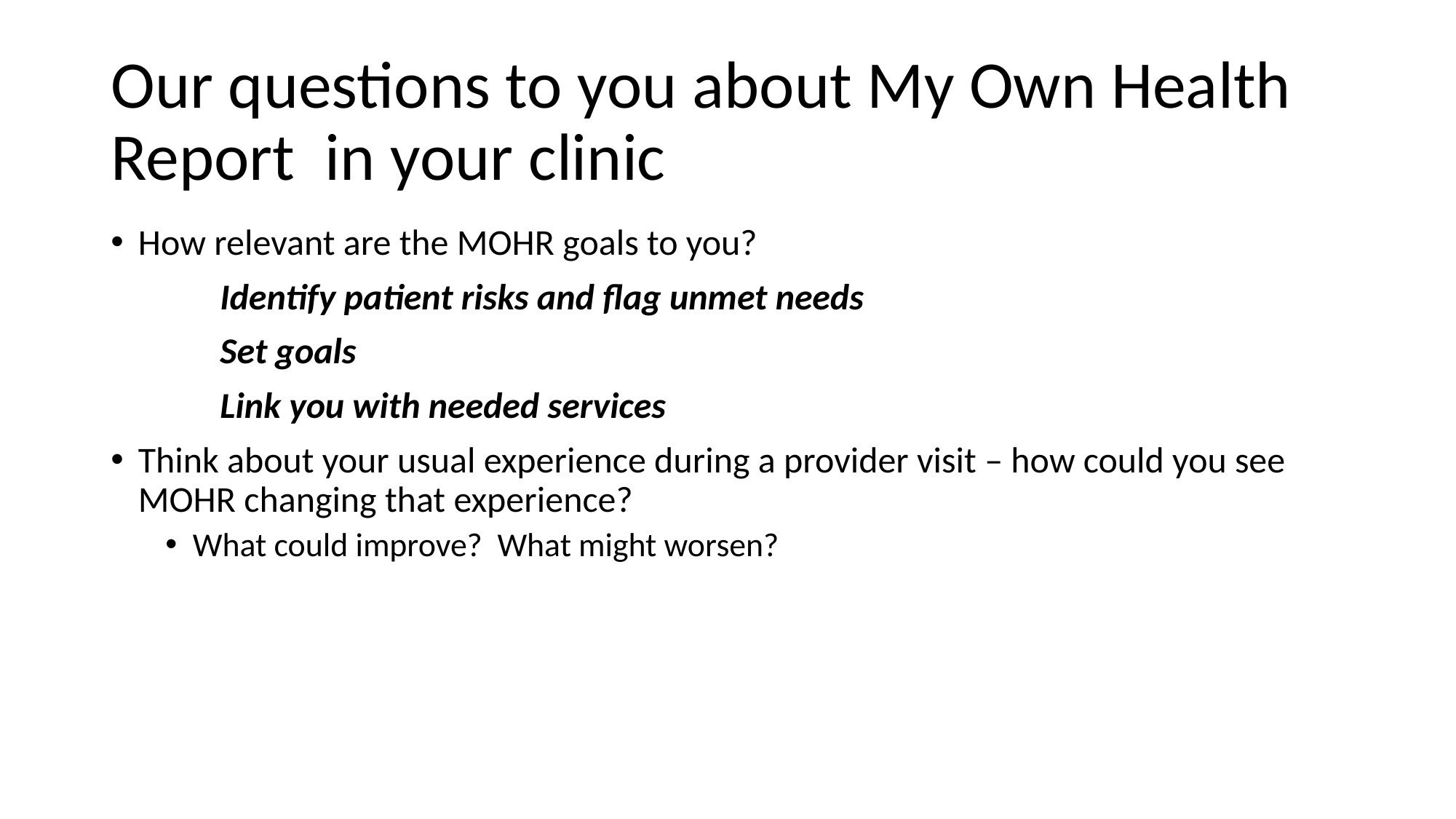

# Our questions to you about My Own Health Report  in your clinic
How relevant are the MOHR goals to you?
	Identify patient risks and flag unmet needs
	Set goals
	Link you with needed services
Think about your usual experience during a provider visit – how could you see MOHR changing that experience?
What could improve?  What might worsen?